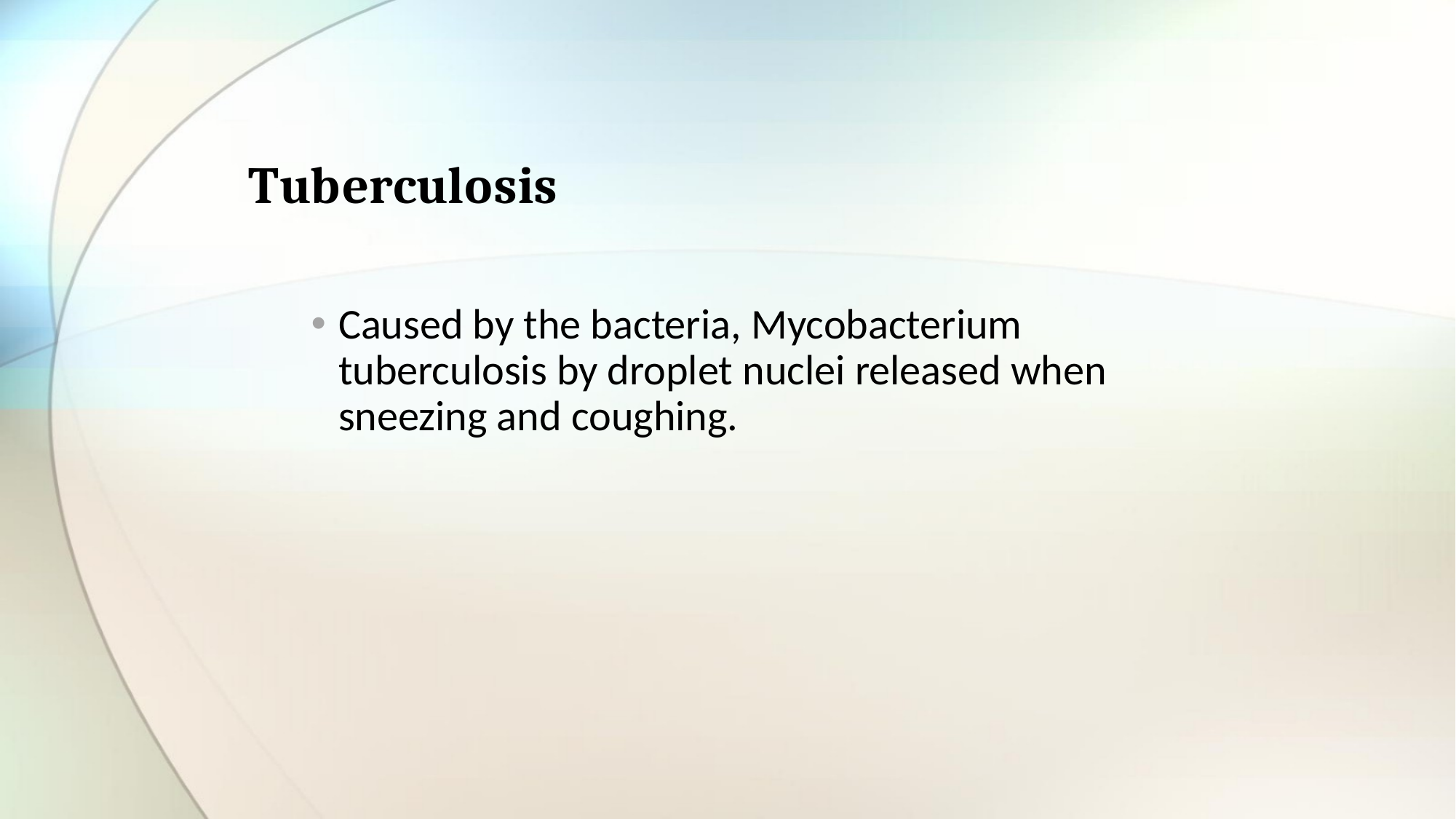

# Tuberculosis
Caused by the bacteria, Mycobacterium tuberculosis by droplet nuclei released when sneezing and coughing.